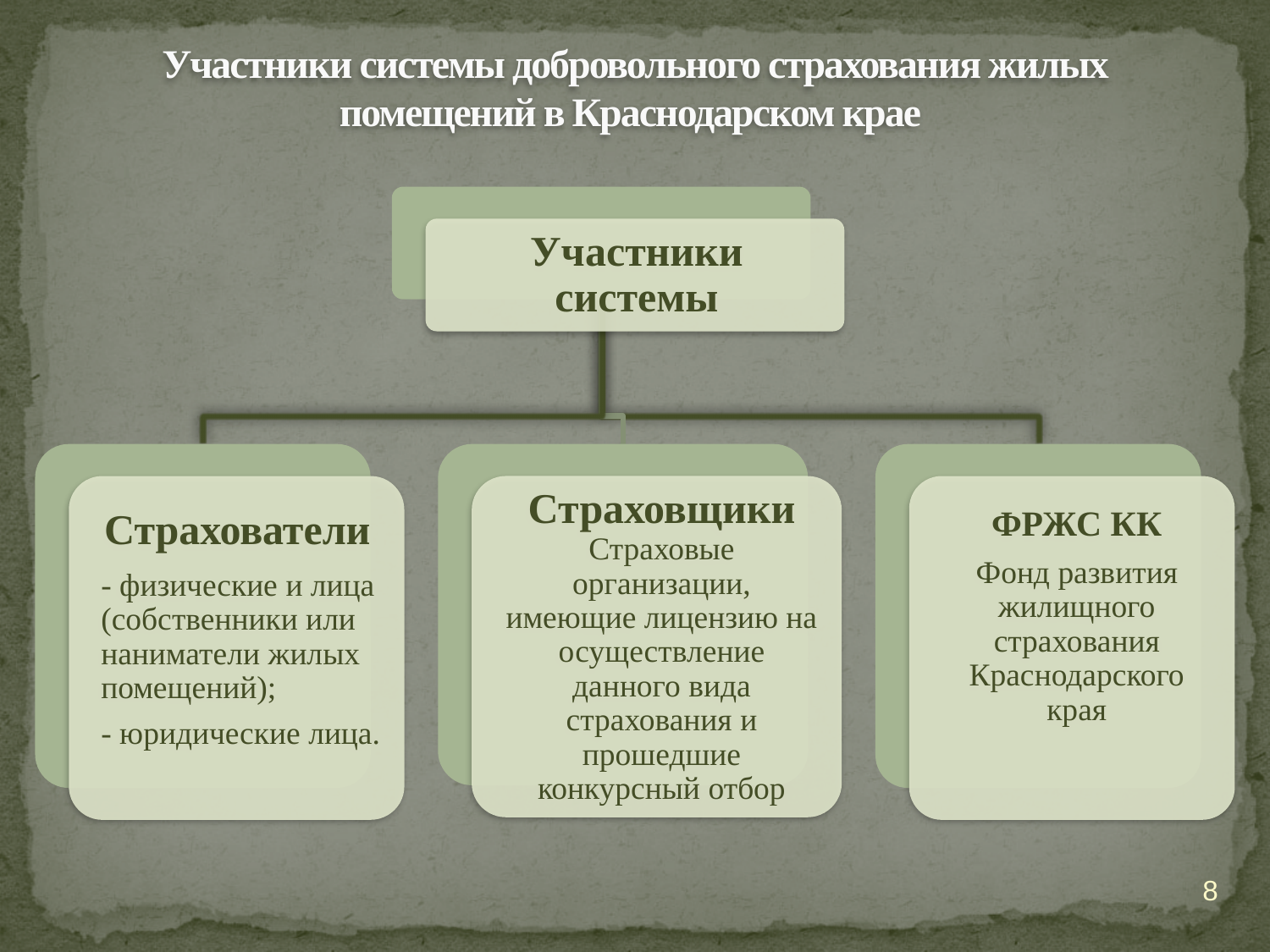

# Участники системы добровольного страхования жилых помещений в Краснодарском крае
Участники системы
Страхователи
- физические и лица (собственники или наниматели жилых помещений);
- юридические лица.
Страховщики Страховые организации, имеющие лицензию на осуществление данного вида страхования и прошедшие конкурсный отбор
ФРЖС КК
Фонд развития жилищного страхования Краснодарского края
8